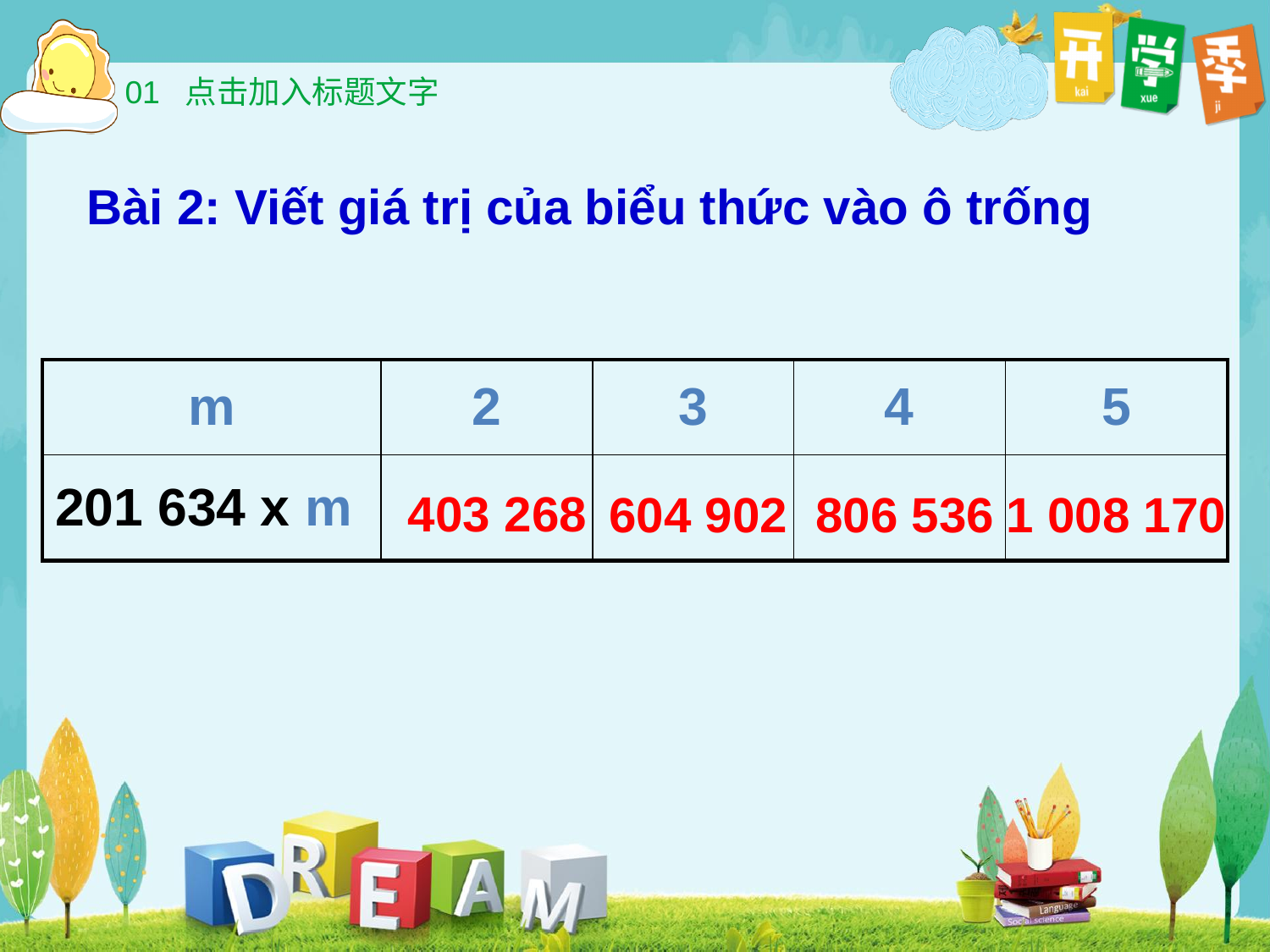

Bài 2: Viết giá trị của biểu thức vào ô trống
| m | 2 | 3 | 4 | 5 |
| --- | --- | --- | --- | --- |
| 201 634 x m |  |  |  |  |
403 268
604 902
806 536
1 008 170